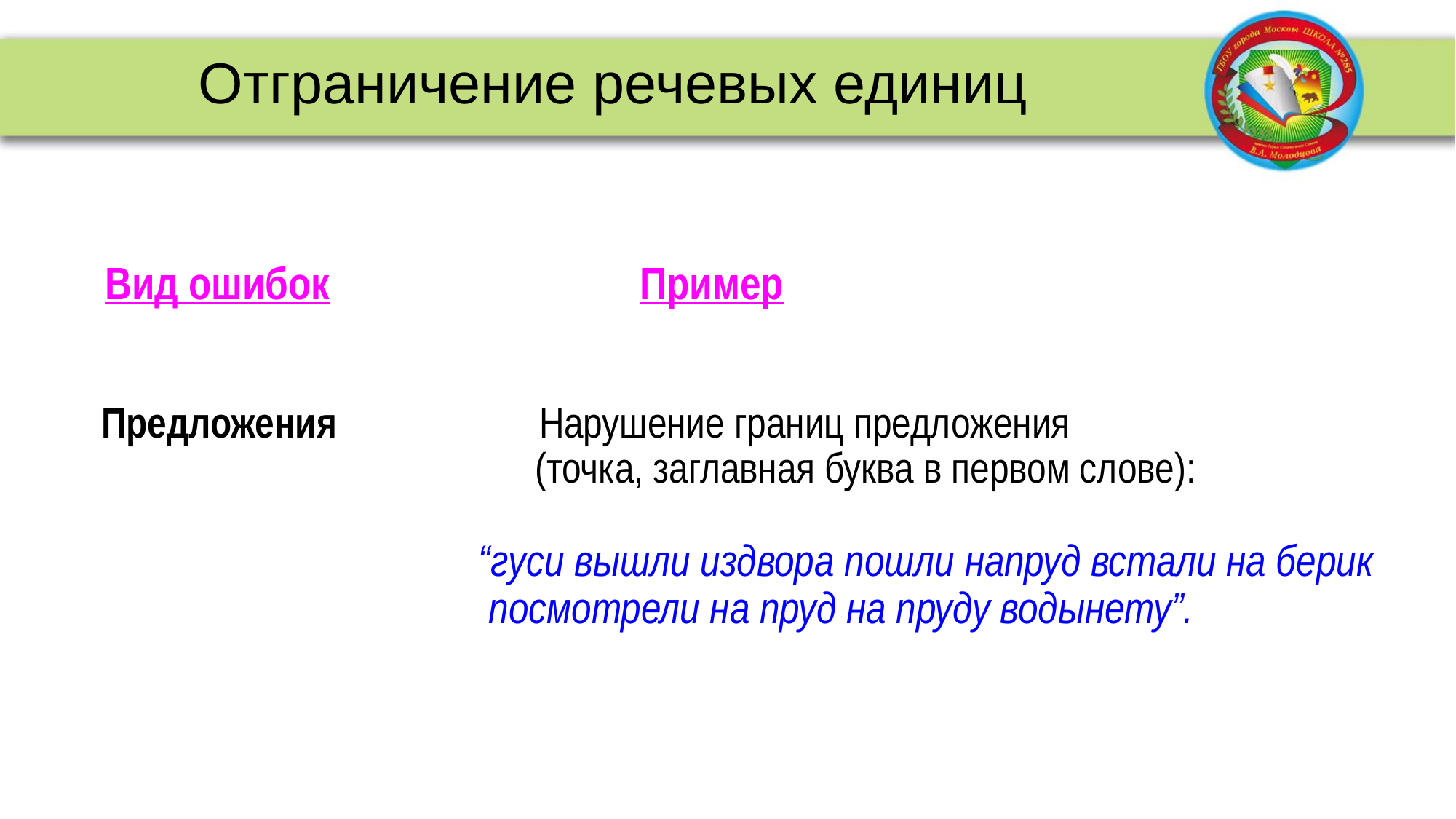

Отграничение речевых единиц
# Вид ошибок                                Пример

     Предложения                     Нарушение границ предложения
                                                  (точка, заглавная буква в первом слове):

                                         “гуси вышли издвора пошли напруд встали на берик
                       посмотрели на пруд на пруду водынету”.